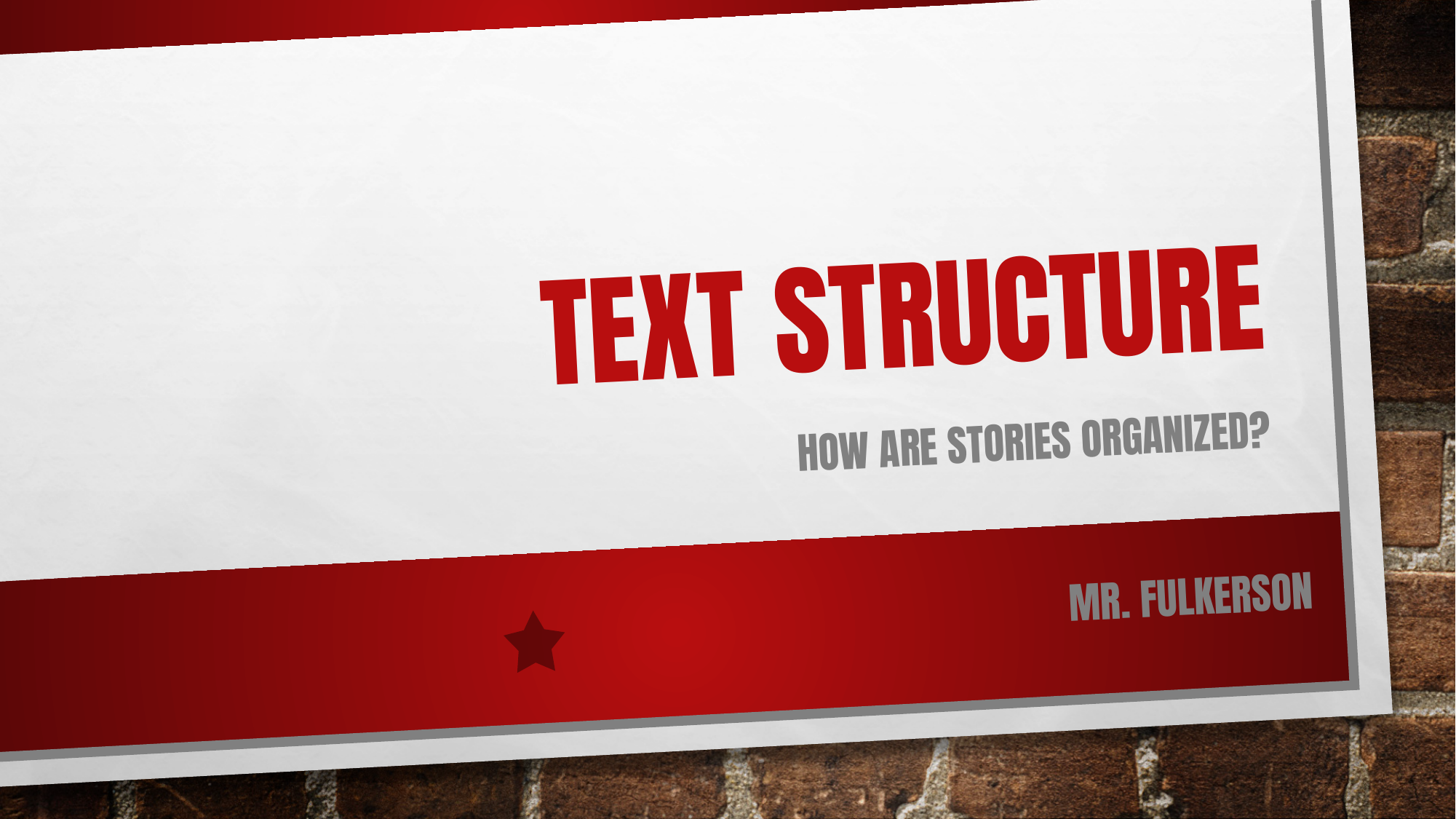

# Text structure
How are stories organized?
Mr. Fulkerson